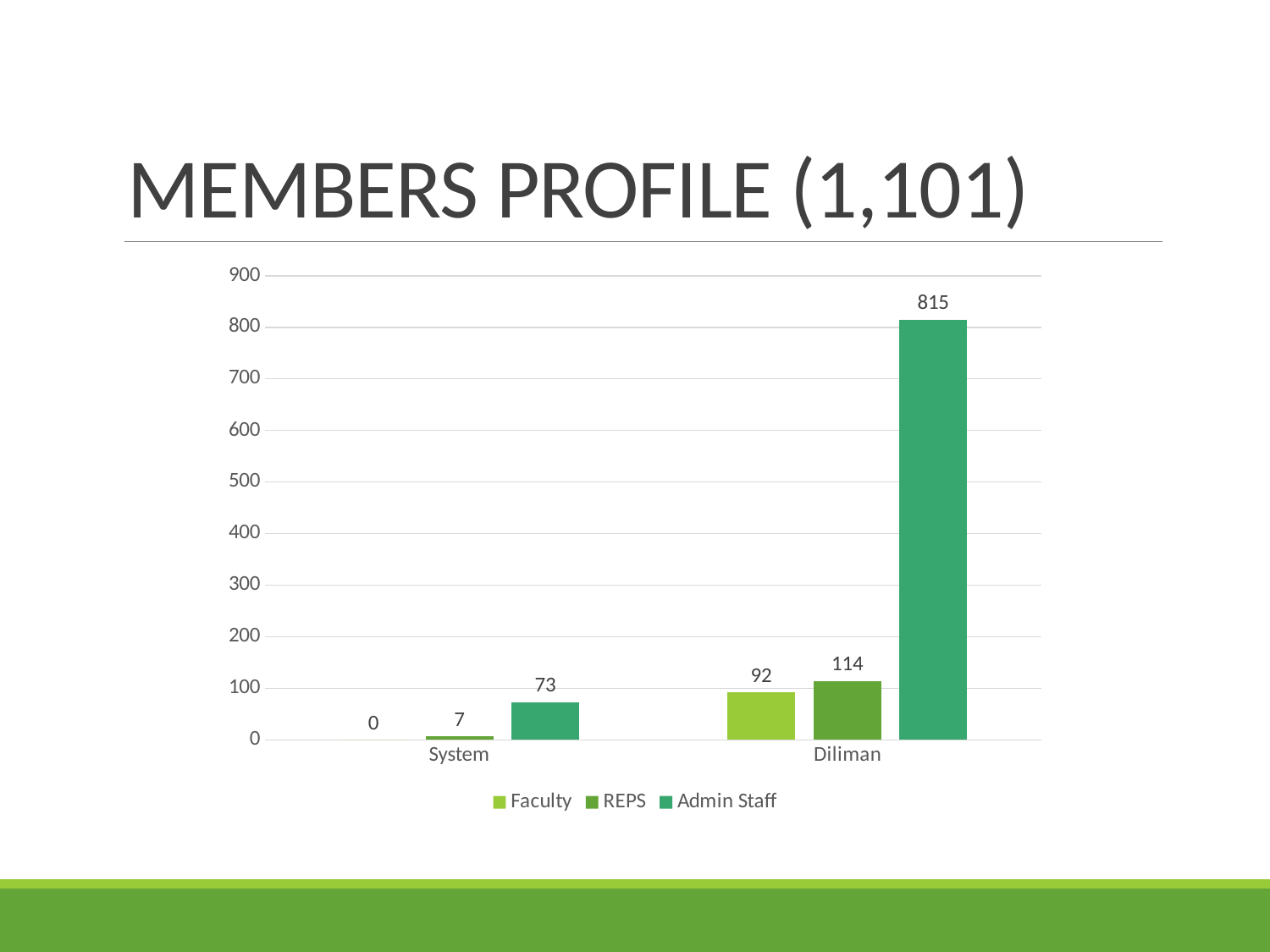

# MEMBERS PROFILE (1,101)

### Chart

| Category | Faculty | REPS | Admin Staff |
|---|---|---|---|
| System | 0.0 | 7.0 | 73.0 |
| Diliman | 92.0 | 114.0 | 815.0 |